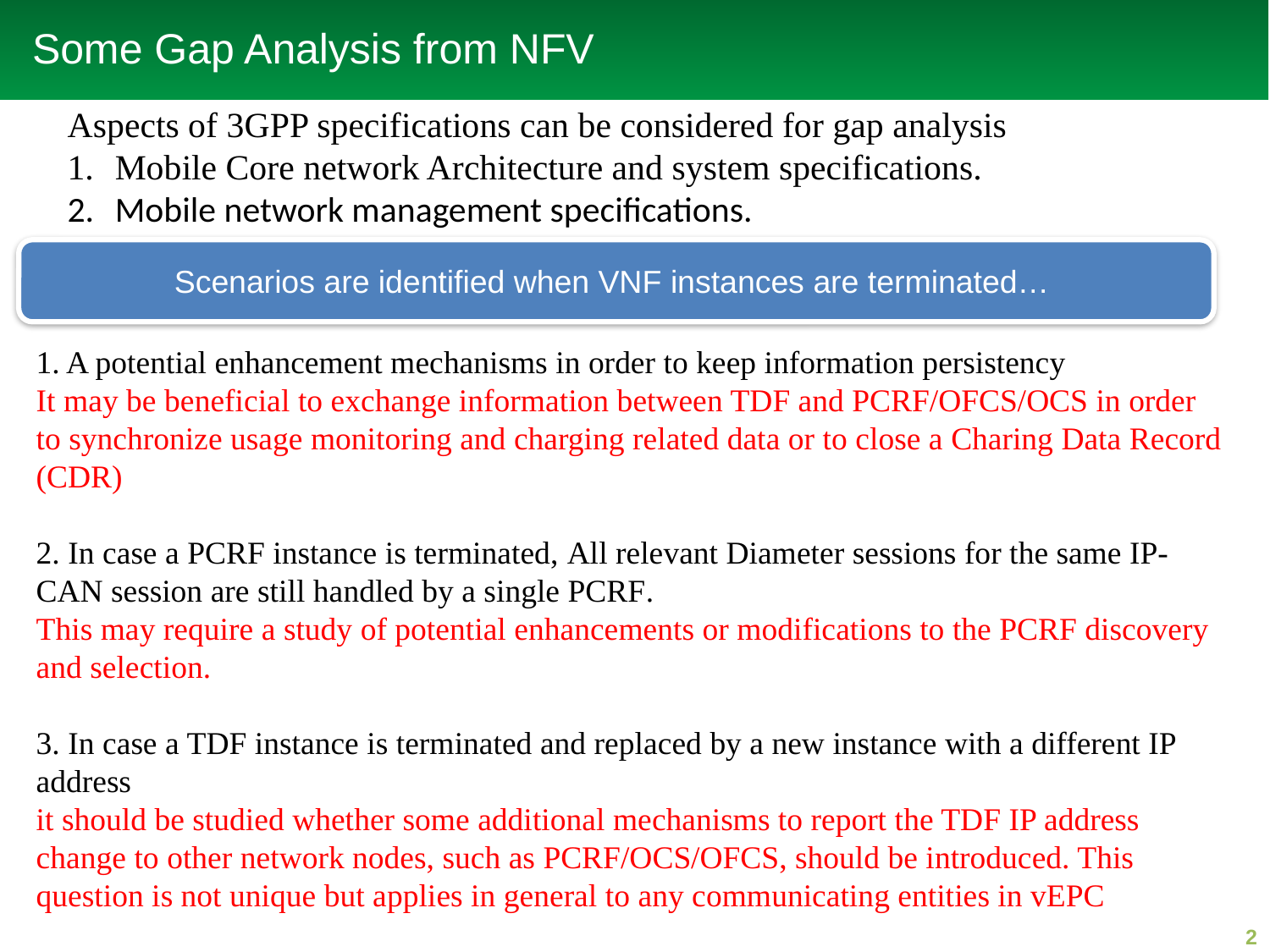

Some Gap Analysis from NFV
Aspects of 3GPP specifications can be considered for gap analysis
Mobile Core network Architecture and system specifications.
Mobile network management specifications.
Scenarios are identified when VNF instances are terminated…
1. A potential enhancement mechanisms in order to keep information persistency
It may be beneficial to exchange information between TDF and PCRF/OFCS/OCS in order to synchronize usage monitoring and charging related data or to close a Charing Data Record (CDR)

2. In case a PCRF instance is terminated, All relevant Diameter sessions for the same IP-CAN session are still handled by a single PCRF.
This may require a study of potential enhancements or modifications to the PCRF discovery and selection.

3. In case a TDF instance is terminated and replaced by a new instance with a different IP address
it should be studied whether some additional mechanisms to report the TDF IP address change to other network nodes, such as PCRF/OCS/OFCS, should be introduced. This question is not unique but applies in general to any communicating entities in vEPC